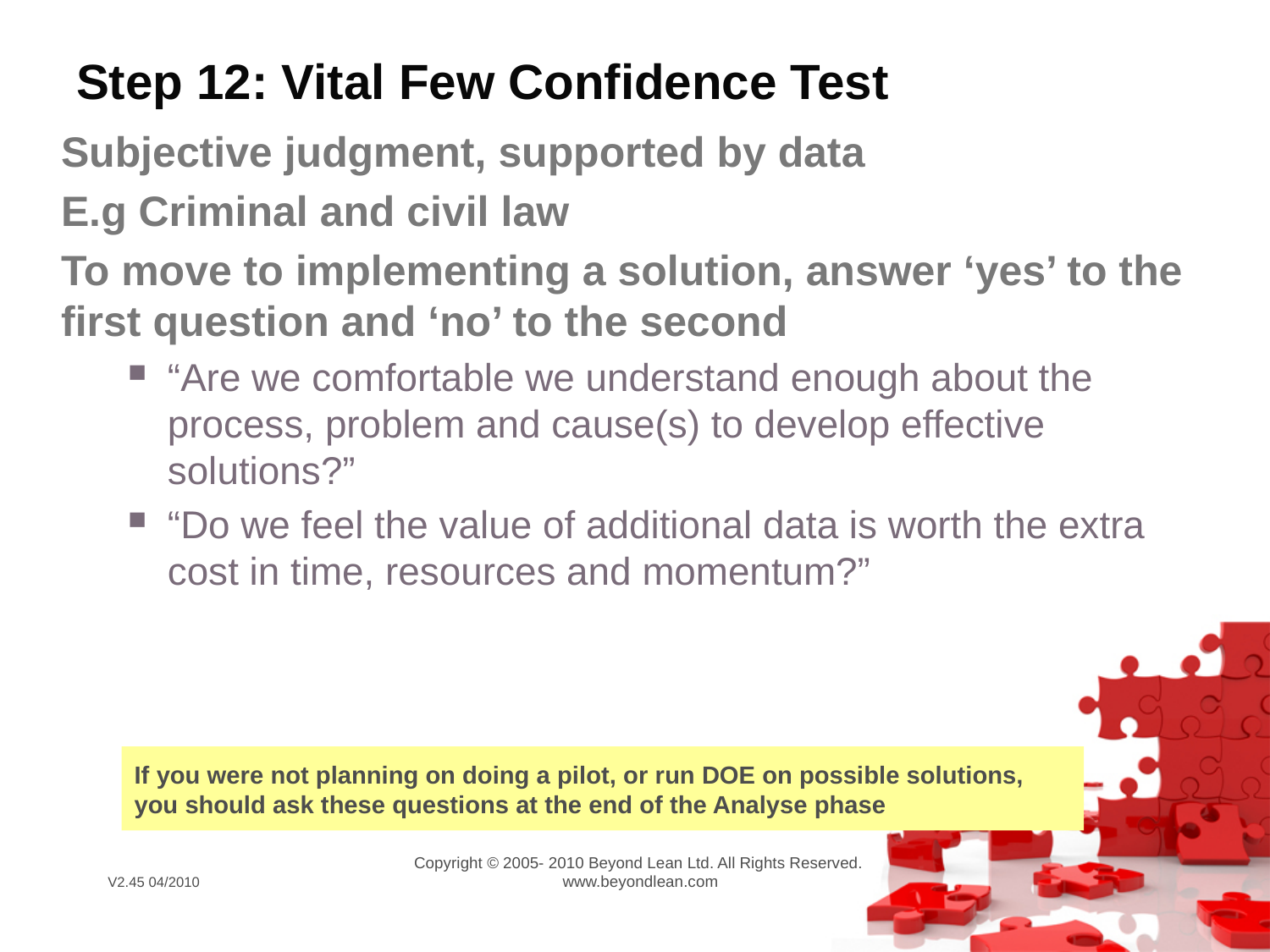

# Step 12: Vital Few Confidence Test
Subjective judgment, supported by data
E.g Criminal and civil law
To move to implementing a solution, answer ‘yes’ to the first question and ‘no’ to the second
“Are we comfortable we understand enough about the process, problem and cause(s) to develop effective solutions?”
“Do we feel the value of additional data is worth the extra cost in time, resources and momentum?”

If you were not planning on doing a pilot, or run DOE on possible solutions, you should ask these questions at the end of the Analyse phase